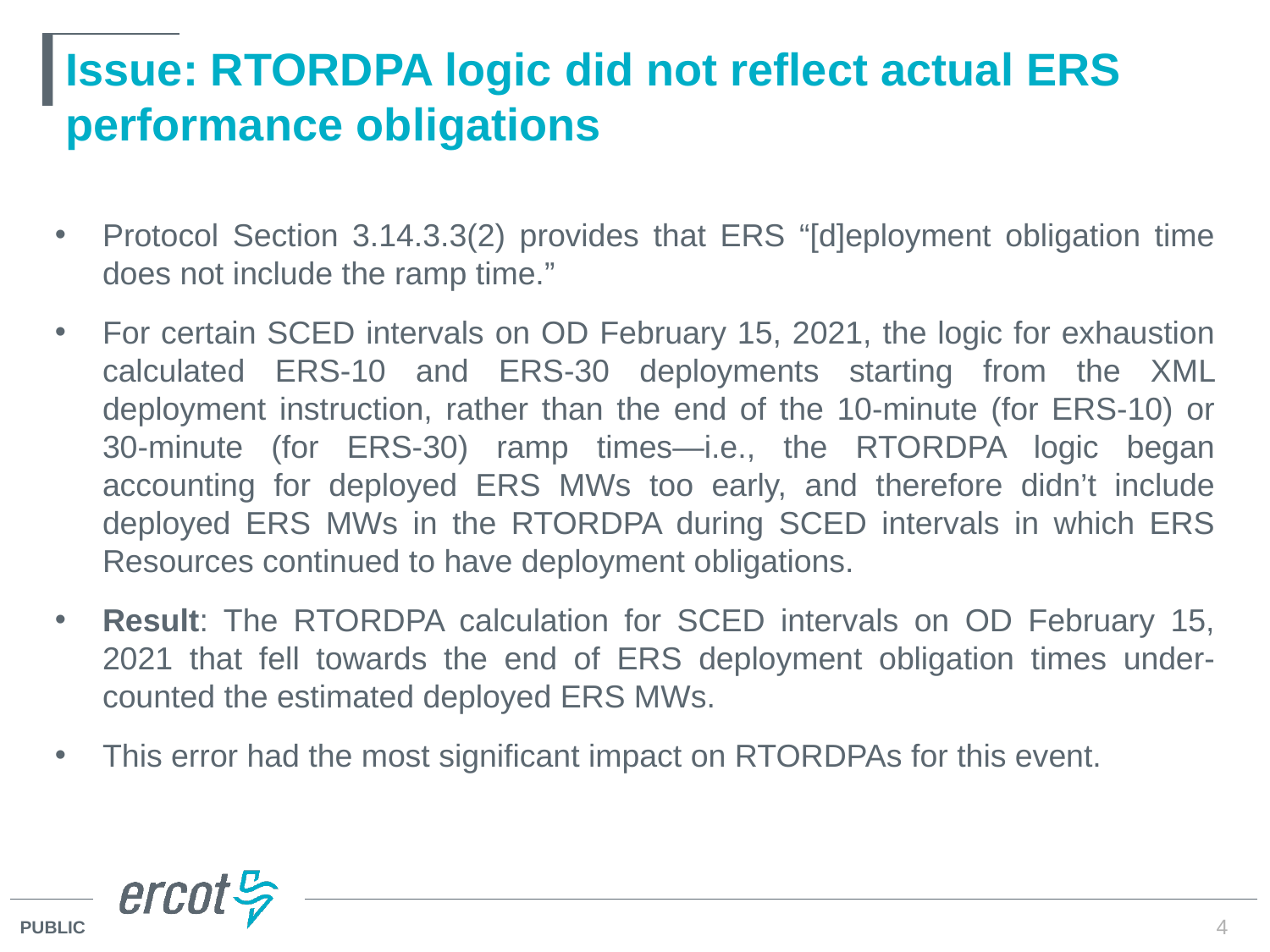

# Issue: RTORDPA logic did not reflect actual ERS performance obligations
Protocol Section 3.14.3.3(2) provides that ERS “[d]eployment obligation time does not include the ramp time.”
For certain SCED intervals on OD February 15, 2021, the logic for exhaustion calculated ERS-10 and ERS-30 deployments starting from the XML deployment instruction, rather than the end of the 10-minute (for ERS-10) or 30-minute (for ERS-30) ramp times—i.e., the RTORDPA logic began accounting for deployed ERS MWs too early, and therefore didn’t include deployed ERS MWs in the RTORDPA during SCED intervals in which ERS Resources continued to have deployment obligations.
Result: The RTORDPA calculation for SCED intervals on OD February 15, 2021 that fell towards the end of ERS deployment obligation times under-counted the estimated deployed ERS MWs.
This error had the most significant impact on RTORDPAs for this event.

4